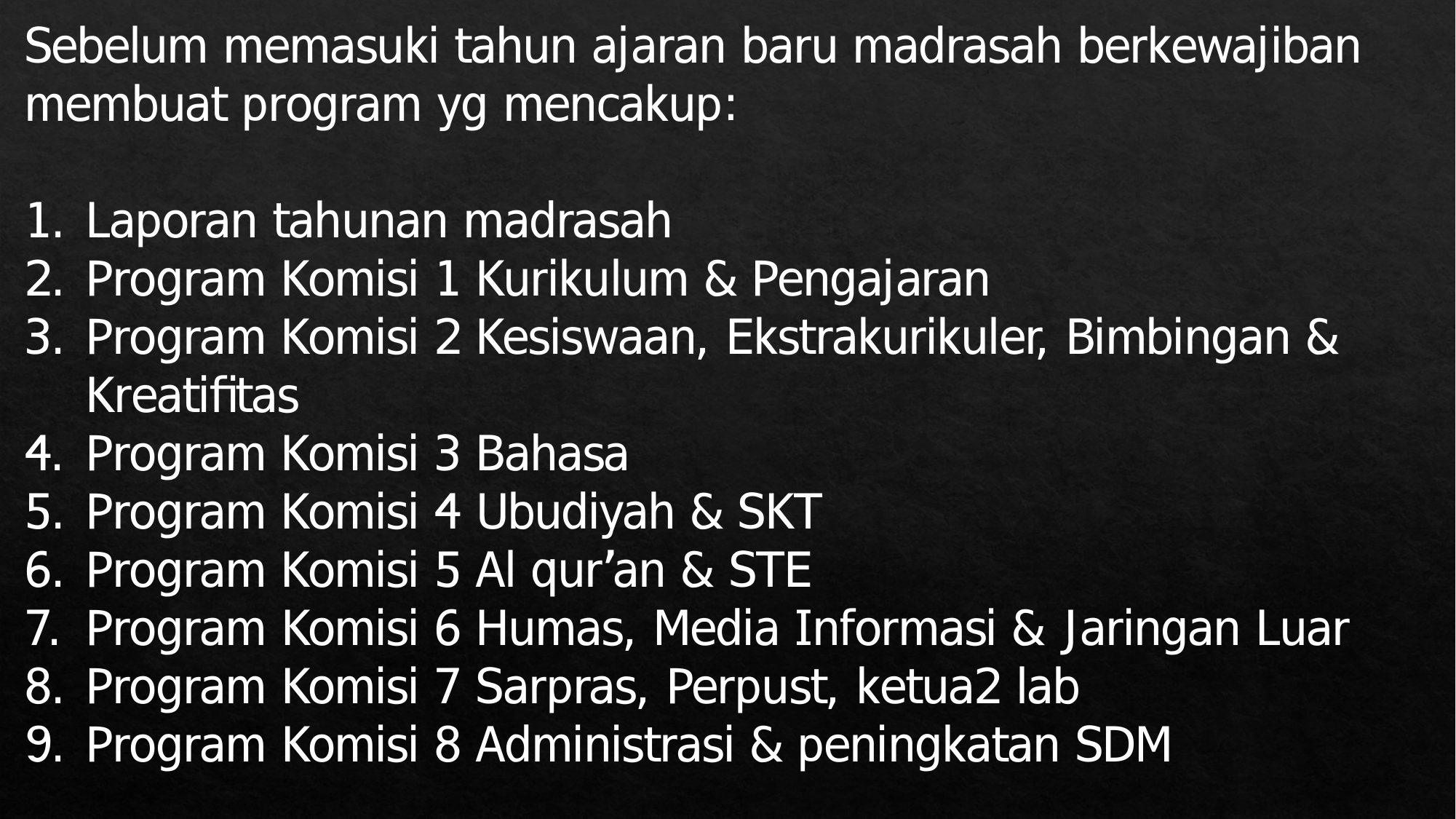

Sebelum memasuki tahun ajaran baru madrasah berkewajiban membuat program yg mencakup:

Laporan tahunan madrasah
Program Komisi 1 Kurikulum & Pengajaran
Program Komisi 2 Kesiswaan, Ekstrakurikuler, Bimbingan & Kreatifitas
Program Komisi 3 Bahasa
Program Komisi 4 Ubudiyah & SKT
Program Komisi 5 Al qur’an & STE
Program Komisi 6 Humas, Media Informasi & Jaringan Luar
Program Komisi 7 Sarpras, Perpust, ketua2 lab
Program Komisi 8 Administrasi & peningkatan SDM